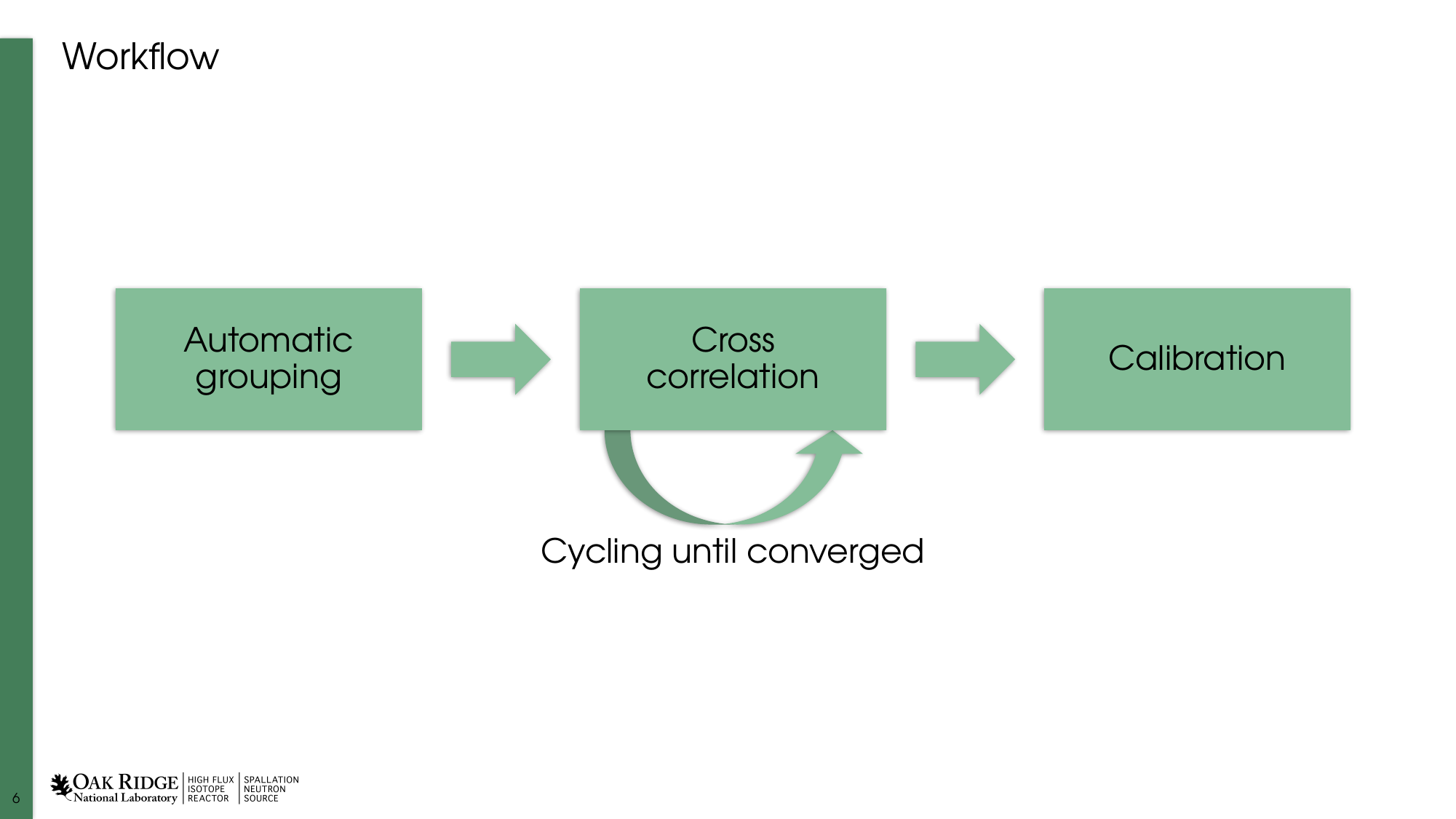

# Workflow
Automatic grouping
Cross
correlation
Calibration

Cycling until converged